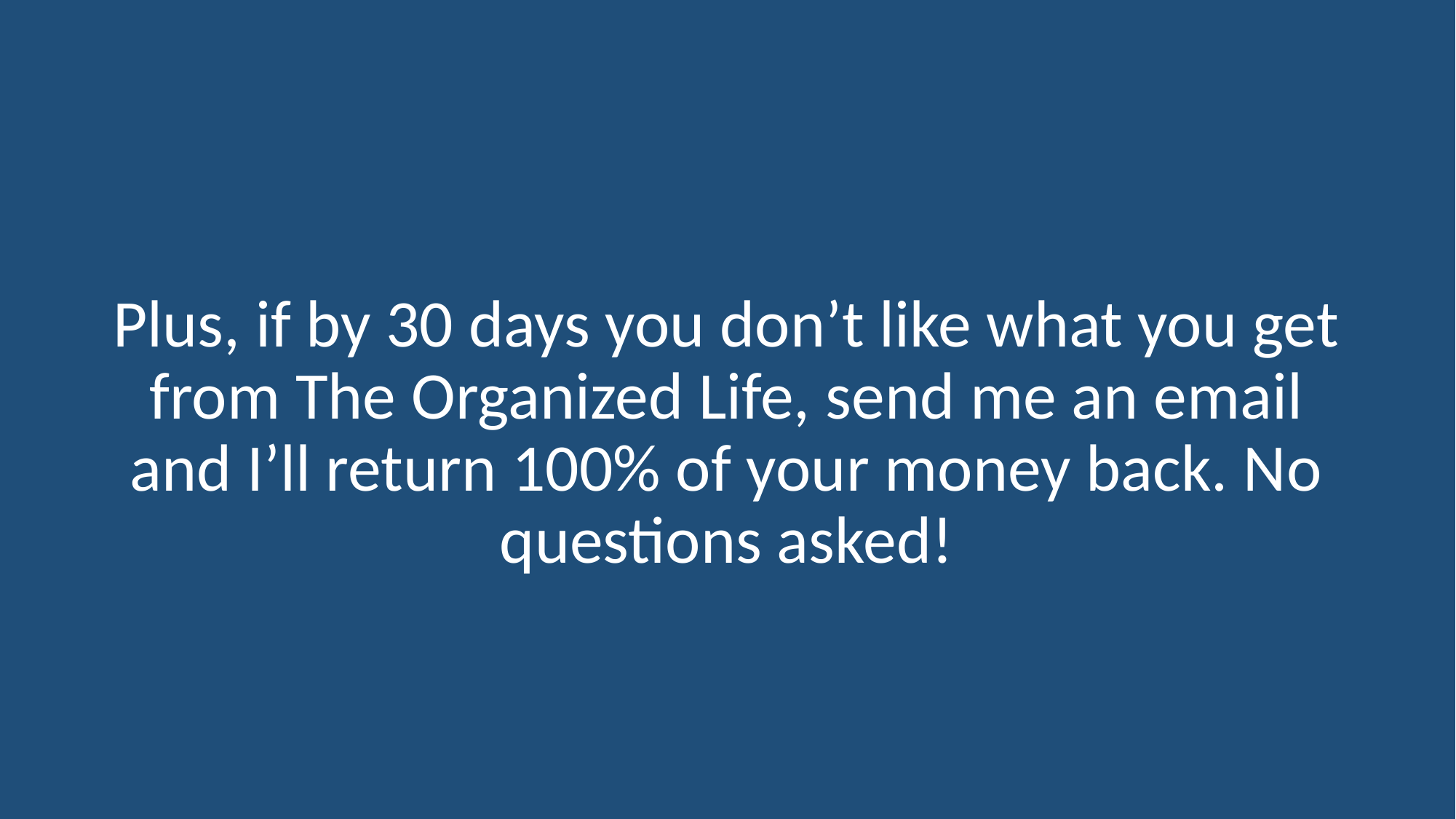

Plus, if by 30 days you don’t like what you get from The Organized Life, send me an email and I’ll return 100% of your money back. No questions asked!